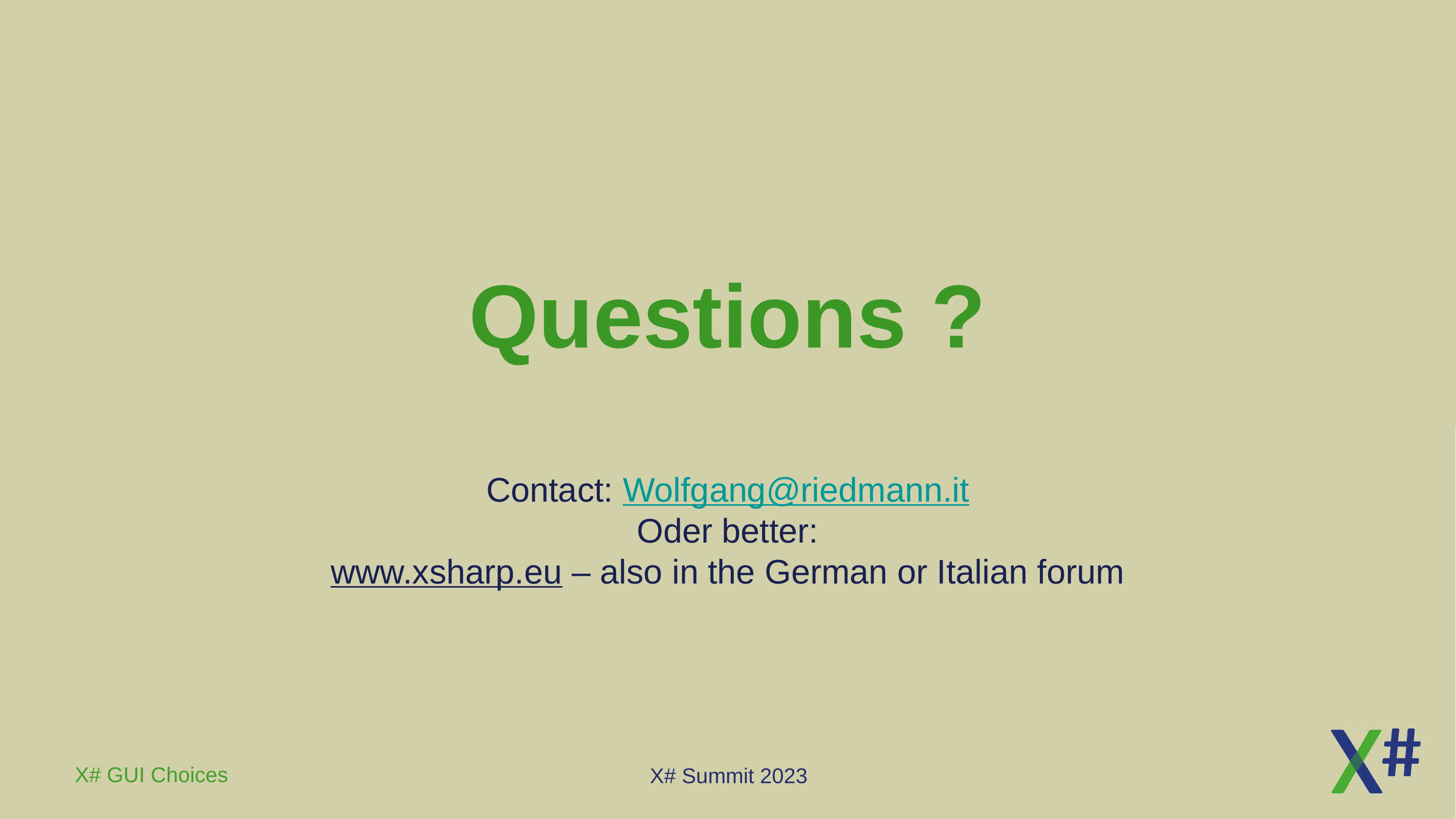

# Questions ?
Contact: Wolfgang@riedmann.it
Oder better:
www.xsharp.eu – also in the German or Italian forum